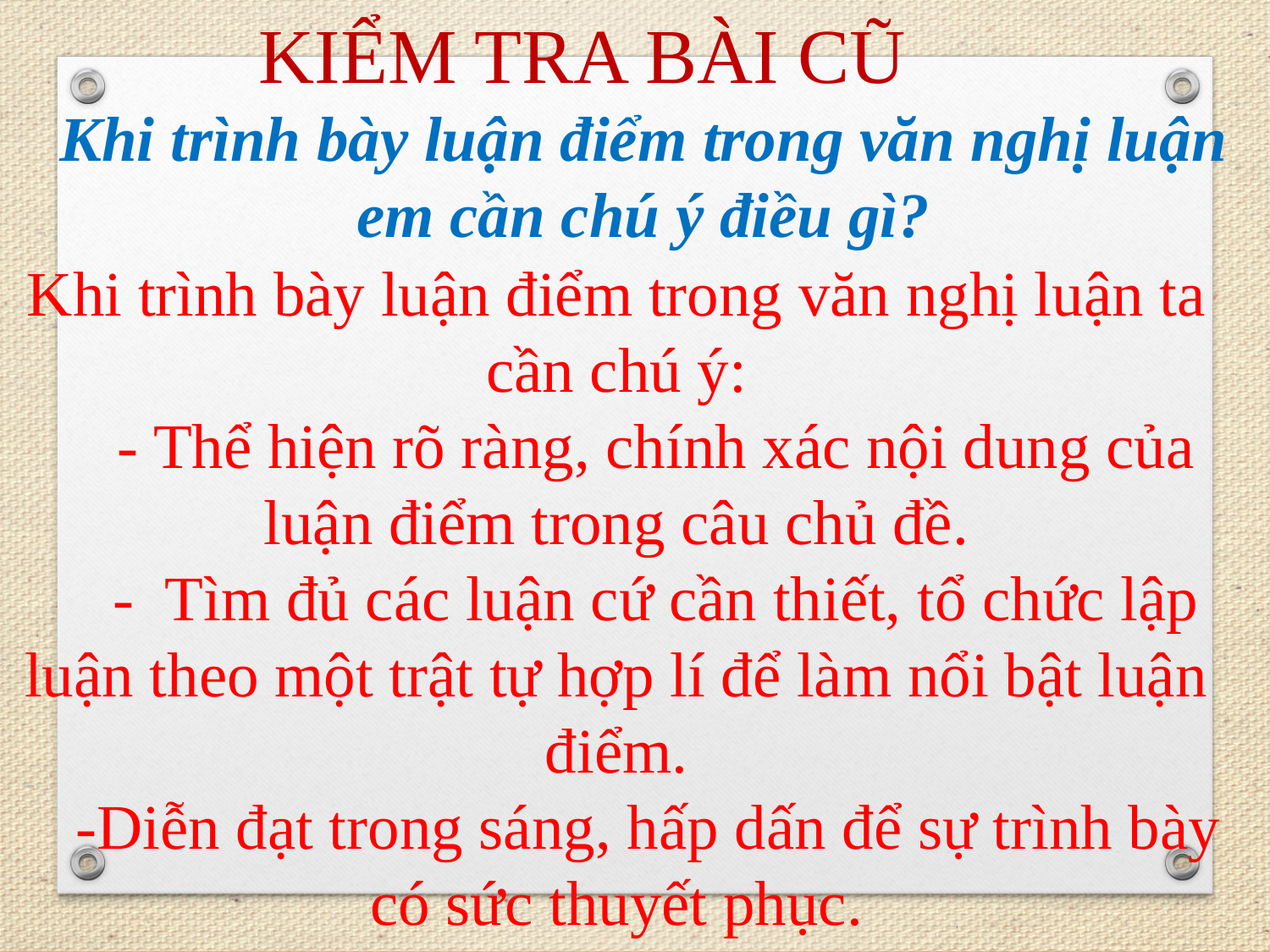

KIỂM TRA BÀI CŨ
Khi trình bày luận điểm trong văn nghị luận em cần chú ý điều gì?
Khi trình bày luận điểm trong văn nghị luận ta cần chú ý:
     - Thể hiện rõ ràng, chính xác nội dung của luận điểm trong câu chủ đề.
     -  Tìm đủ các luận cứ cần thiết, tổ chức lập luận theo một trật tự hợp lí để làm nổi bật luận điểm.
    -Diễn đạt trong sáng, hấp dấn để sự trình bày có sức thuyết phục.